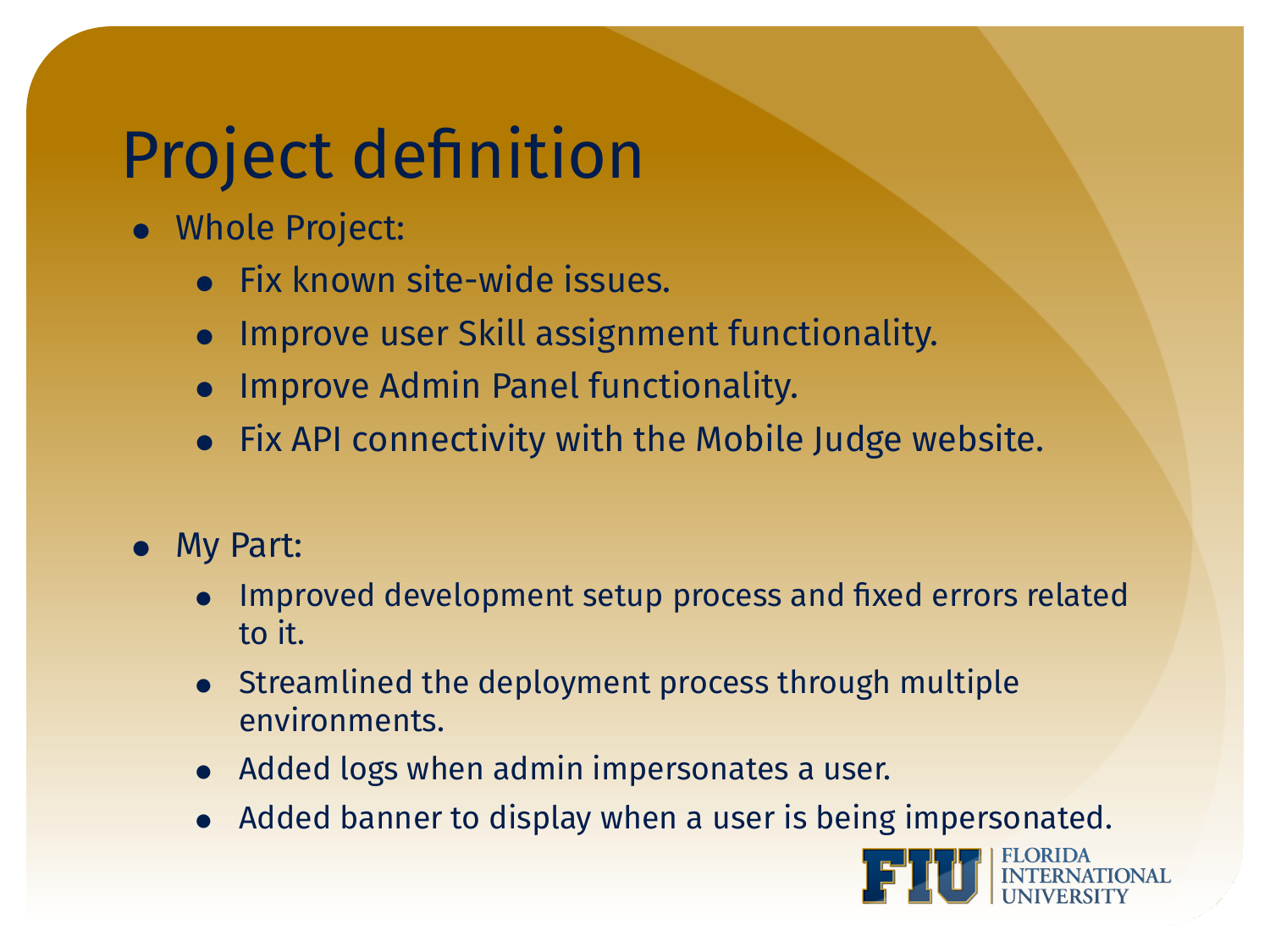

# Project definition
Whole Project:
Fix known site-wide issues.
Improve user Skill assignment functionality.
Improve Admin Panel functionality.
Fix API connectivity with the Mobile Judge website.

My Part:
Improved development setup process and fixed errors related to it.
Streamlined the deployment process through multiple environments.
Added logs when admin impersonates a user.
Added banner to display when a user is being impersonated.